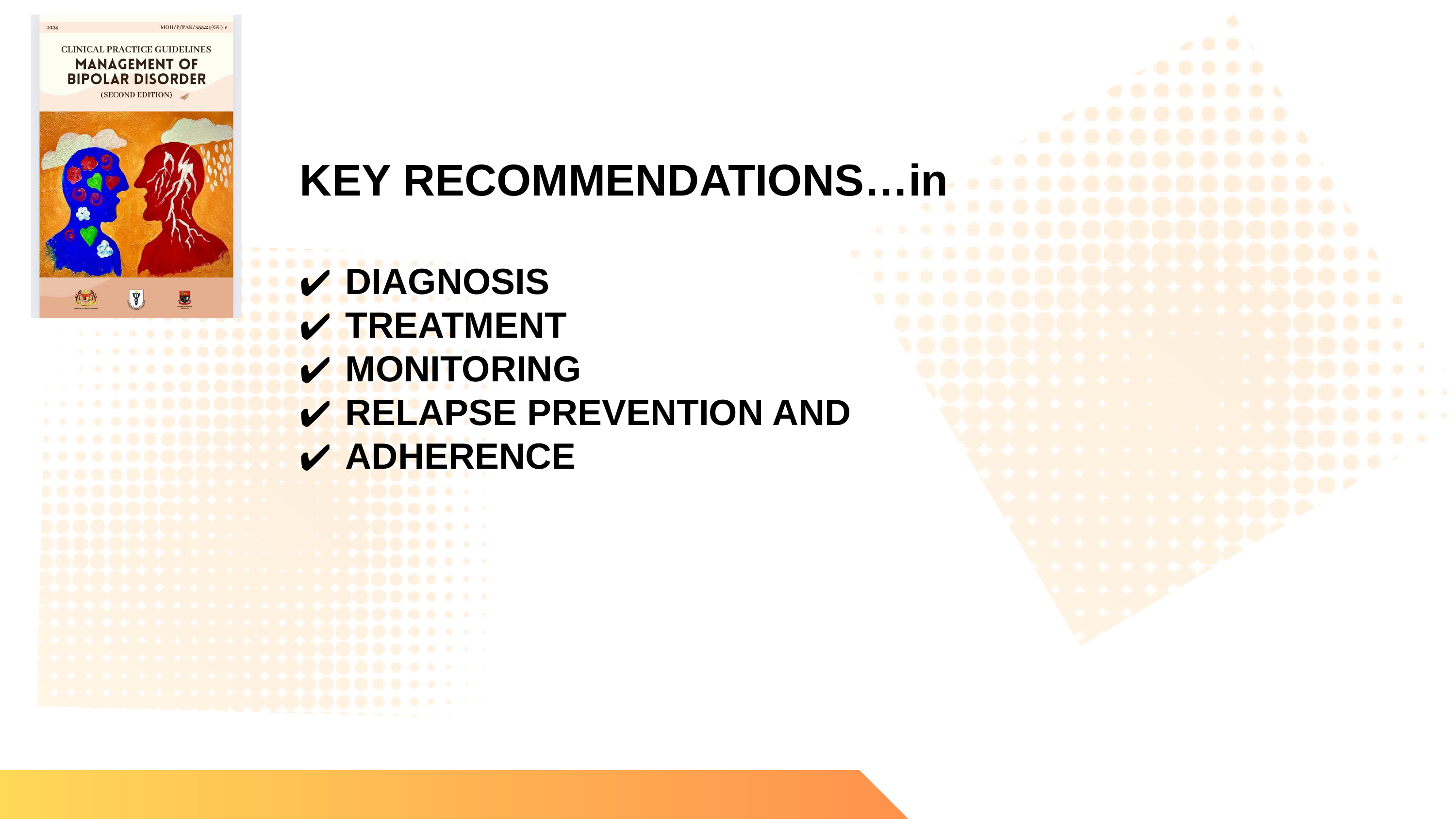

KEY RECOMMENDATIONS…in

DIAGNOSIS
TREATMENT
MONITORING
RELAPSE PREVENTION AND
ADHERENCE